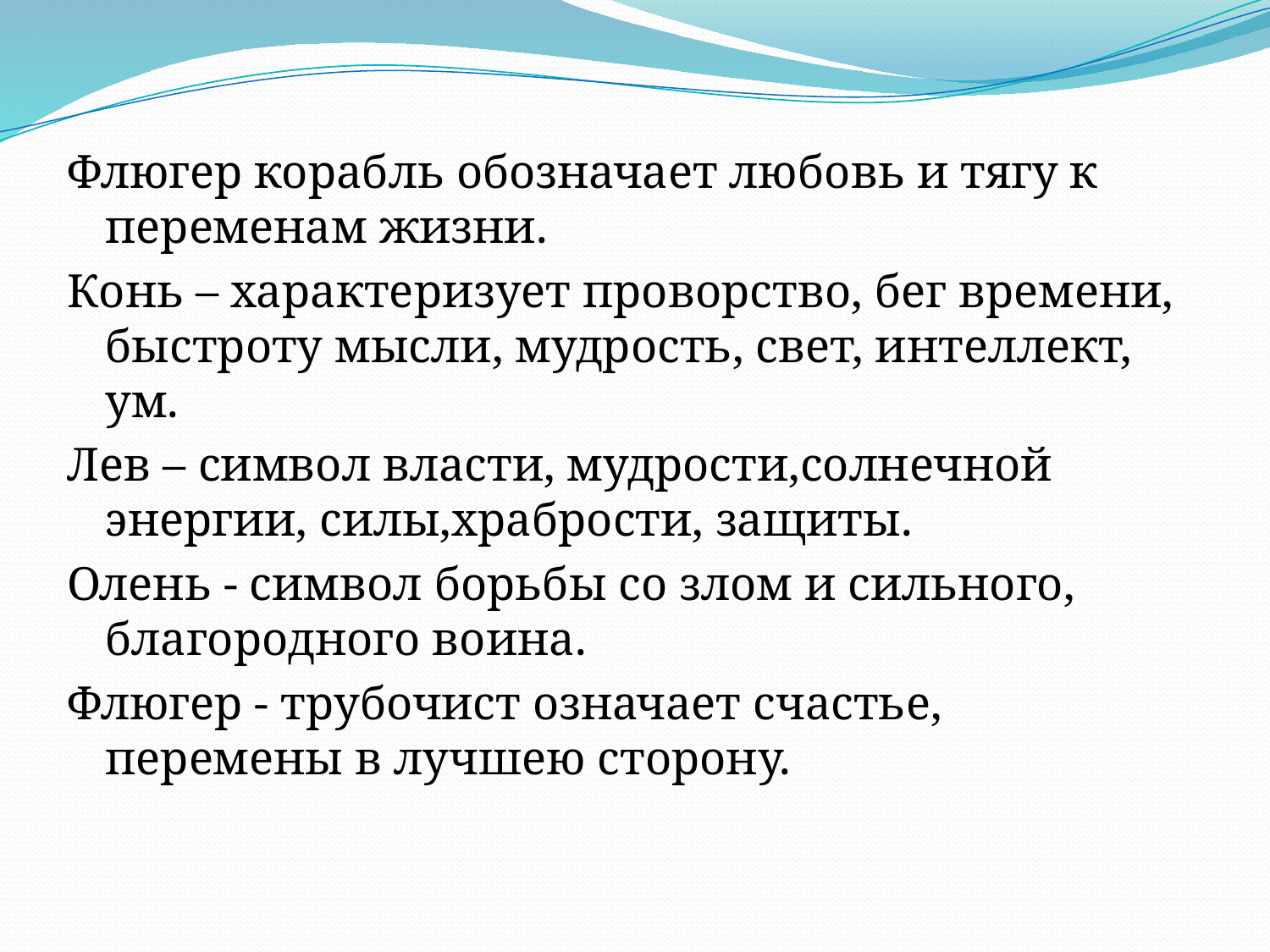

#
Флюгер корабль обозначает любовь и тягу к переменам жизни.
Конь – характеризует проворство, бег времени, быстроту мысли, мудрость, свет, интеллект, ум.
Лев – символ власти, мудрости,солнечной энергии, силы,храбрости, защиты.
Олень - символ борьбы со злом и сильного, благородного воина.
Флюгер - трубочист означает счастье, перемены в лучшею сторону.